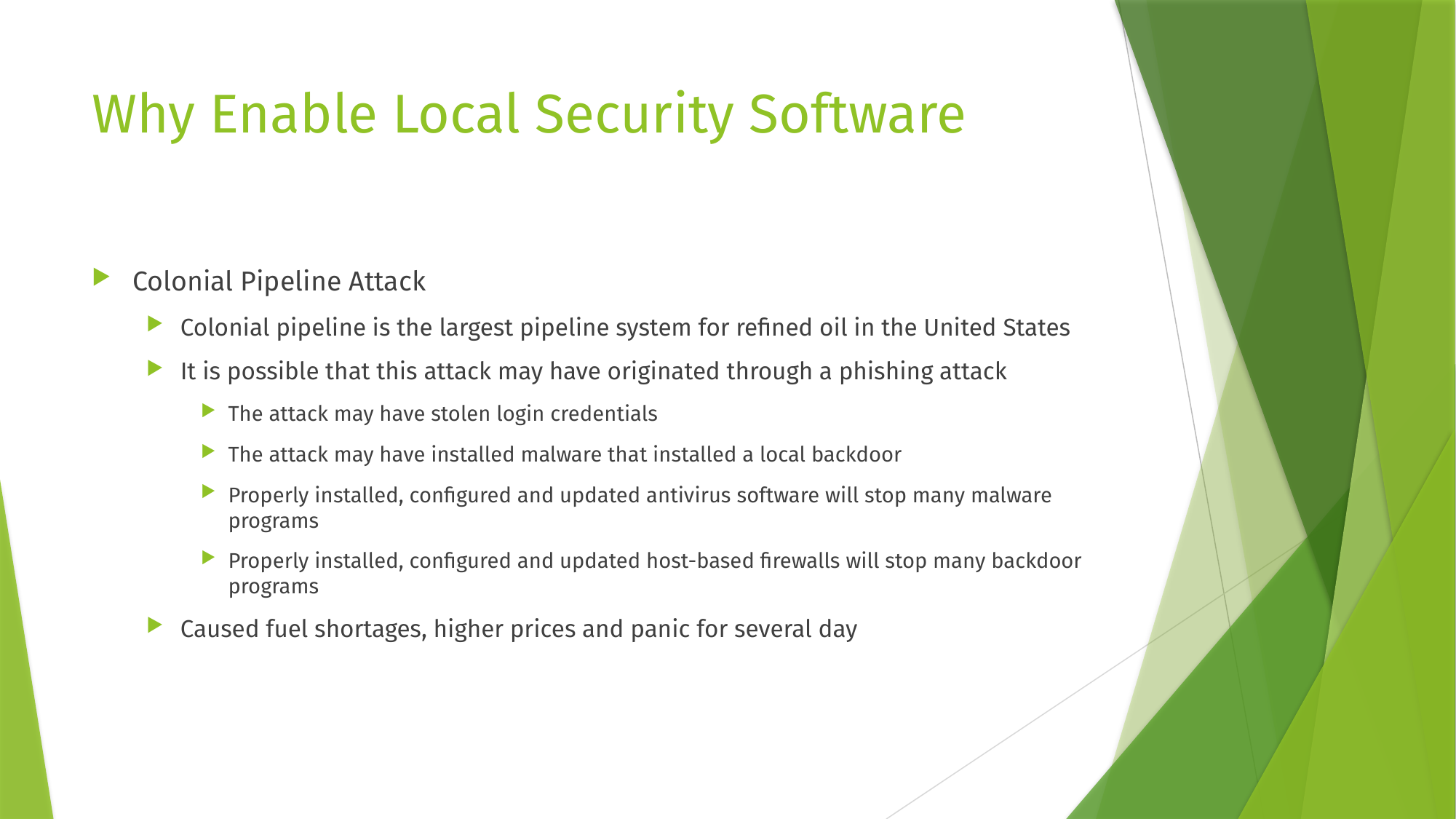

# Why Enable Local Security Software
Colonial Pipeline Attack
Colonial pipeline is the largest pipeline system for refined oil in the United States
It is possible that this attack may have originated through a phishing attack
The attack may have stolen login credentials
The attack may have installed malware that installed a local backdoor
Properly installed, configured and updated antivirus software will stop many malware programs
Properly installed, configured and updated host-based firewalls will stop many backdoor programs
Caused fuel shortages, higher prices and panic for several day